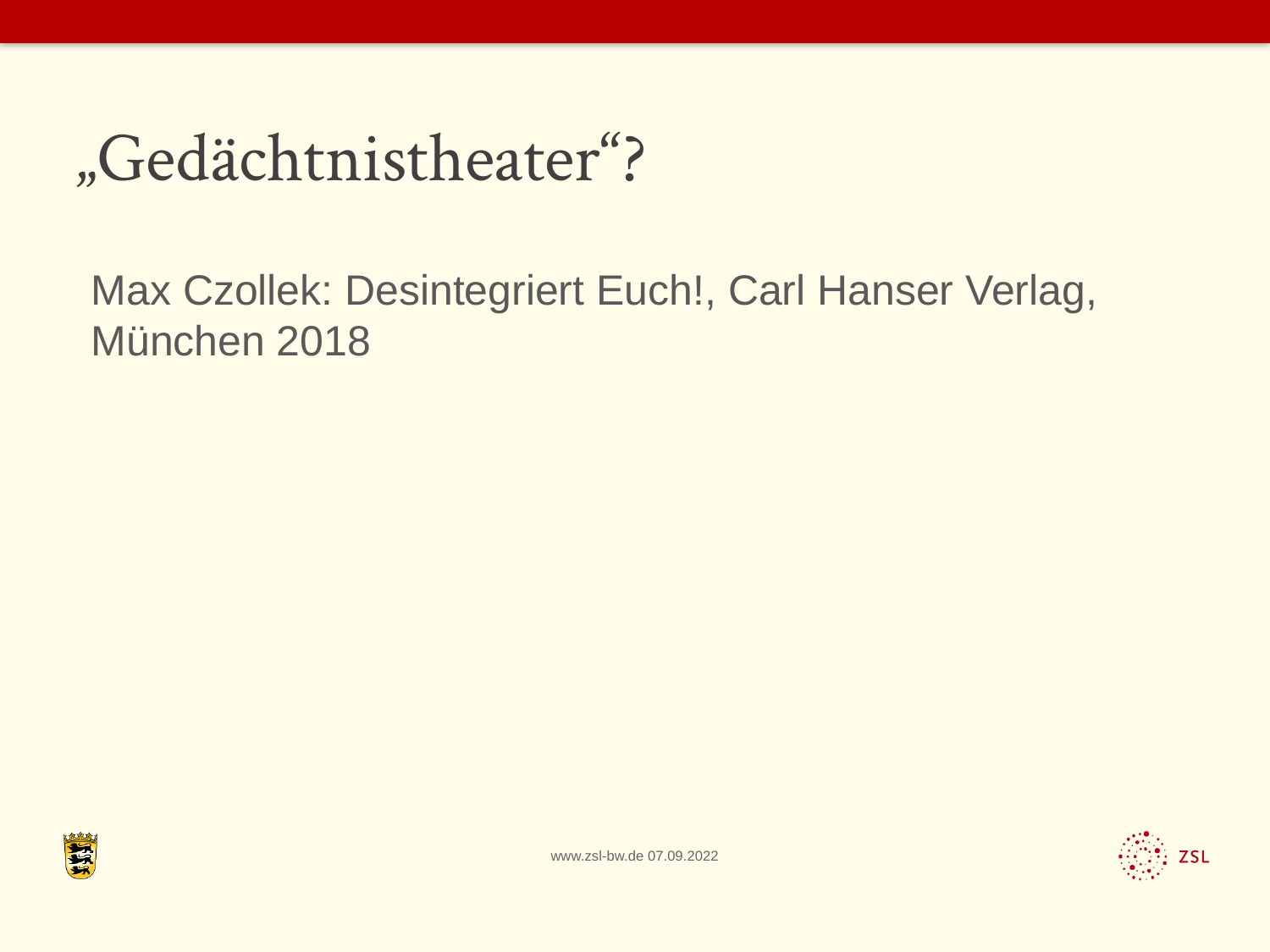

# „Gedächtnistheater“?
Max Czollek: Desintegriert Euch!, Carl Hanser Verlag, München 2018